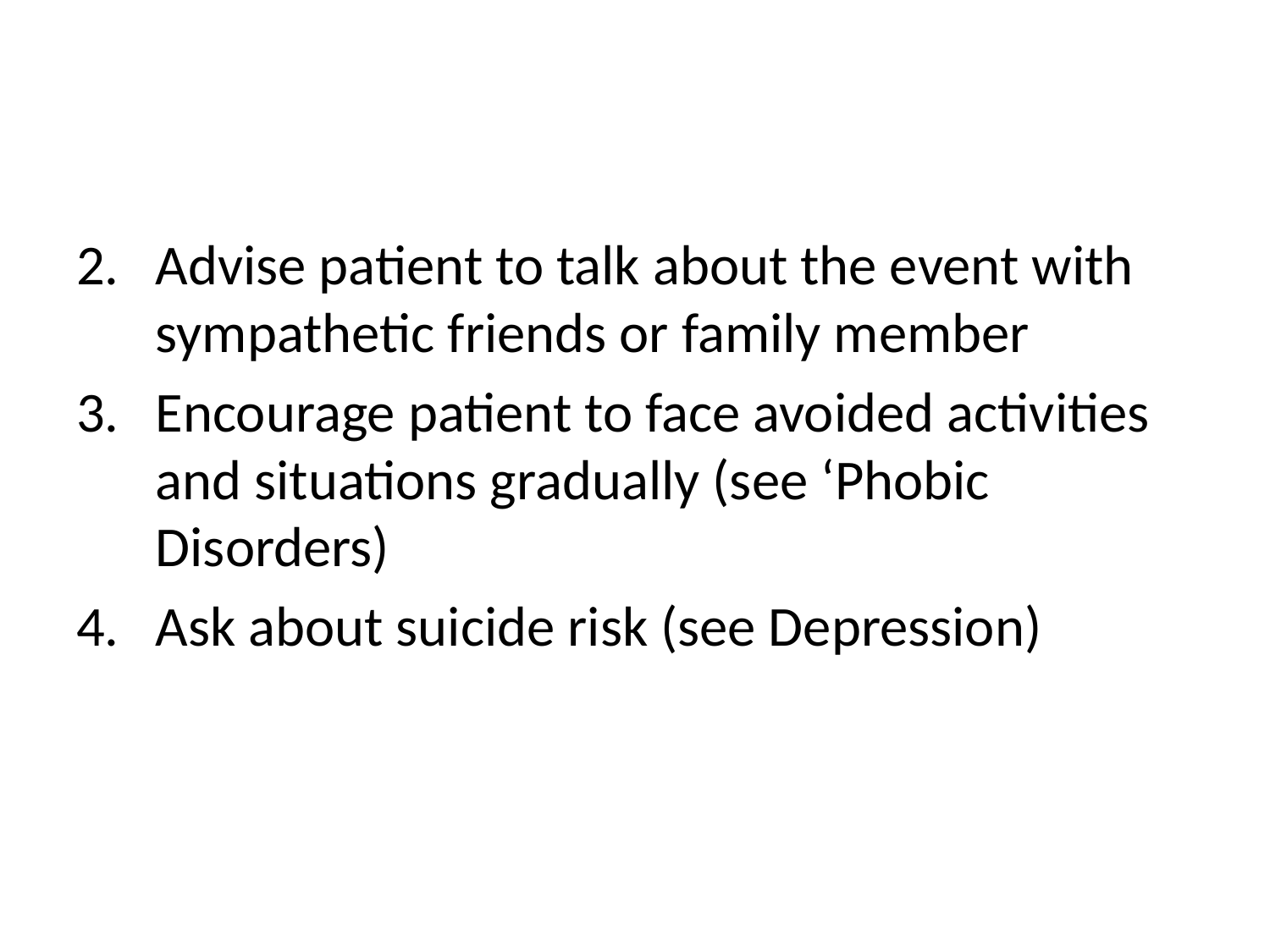

#
Advise patient to talk about the event with sympathetic friends or family member
Encourage patient to face avoided activities and situations gradually (see ‘Phobic Disorders)
Ask about suicide risk (see Depression)